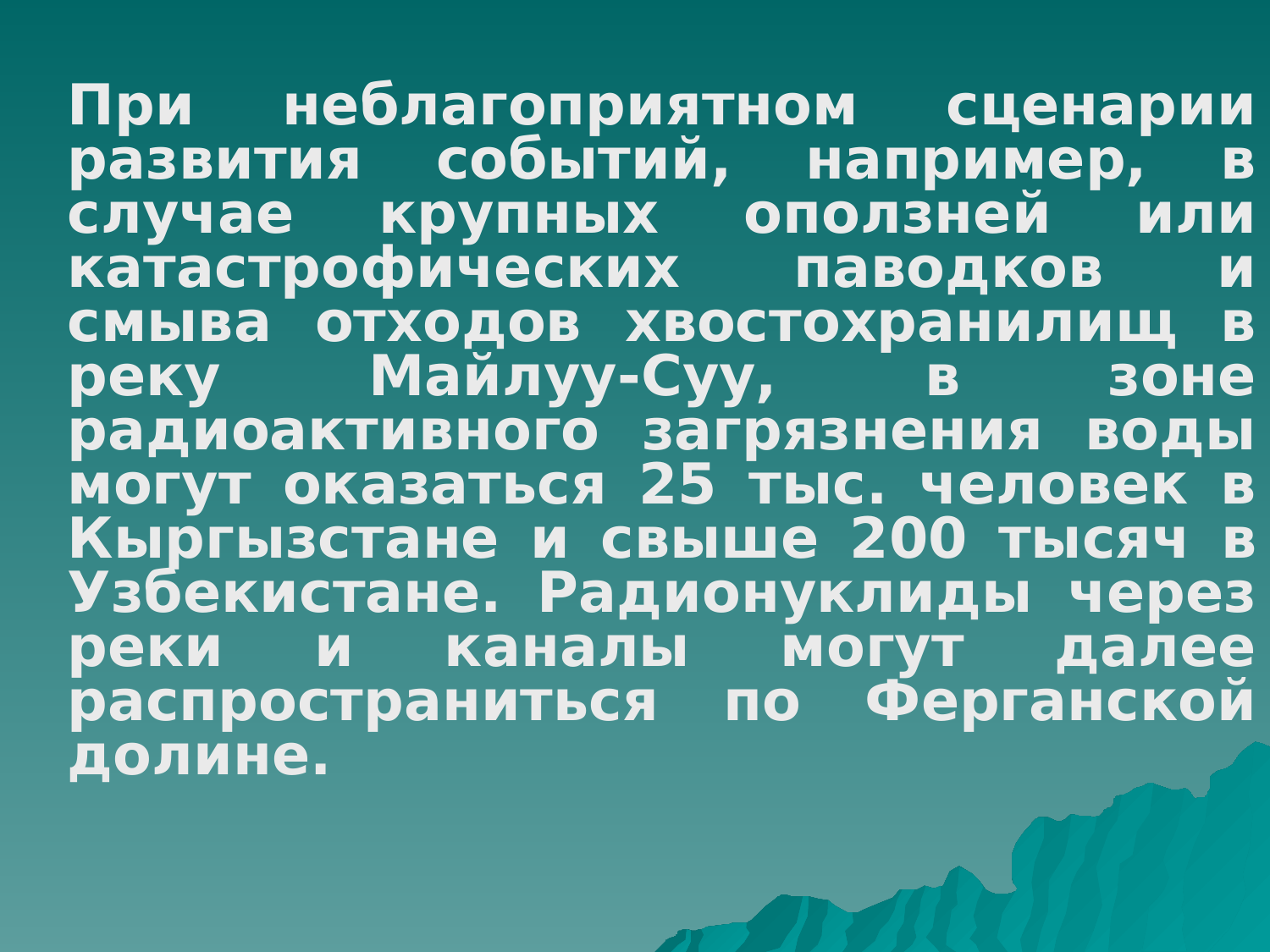

При неблагоприятном сценарии развития событий, например, в случае крупных оползней или катастрофических паводков и смыва отходов хвостохранилищ в реку Майлуу-Суу, в зоне радиоактивного загрязнения воды могут оказаться 25 тыс. человек в Кыргызстане и свыше 200 тысяч в Узбекистане. Радионуклиды через реки и каналы могут далее распространиться по Ферганской долине.